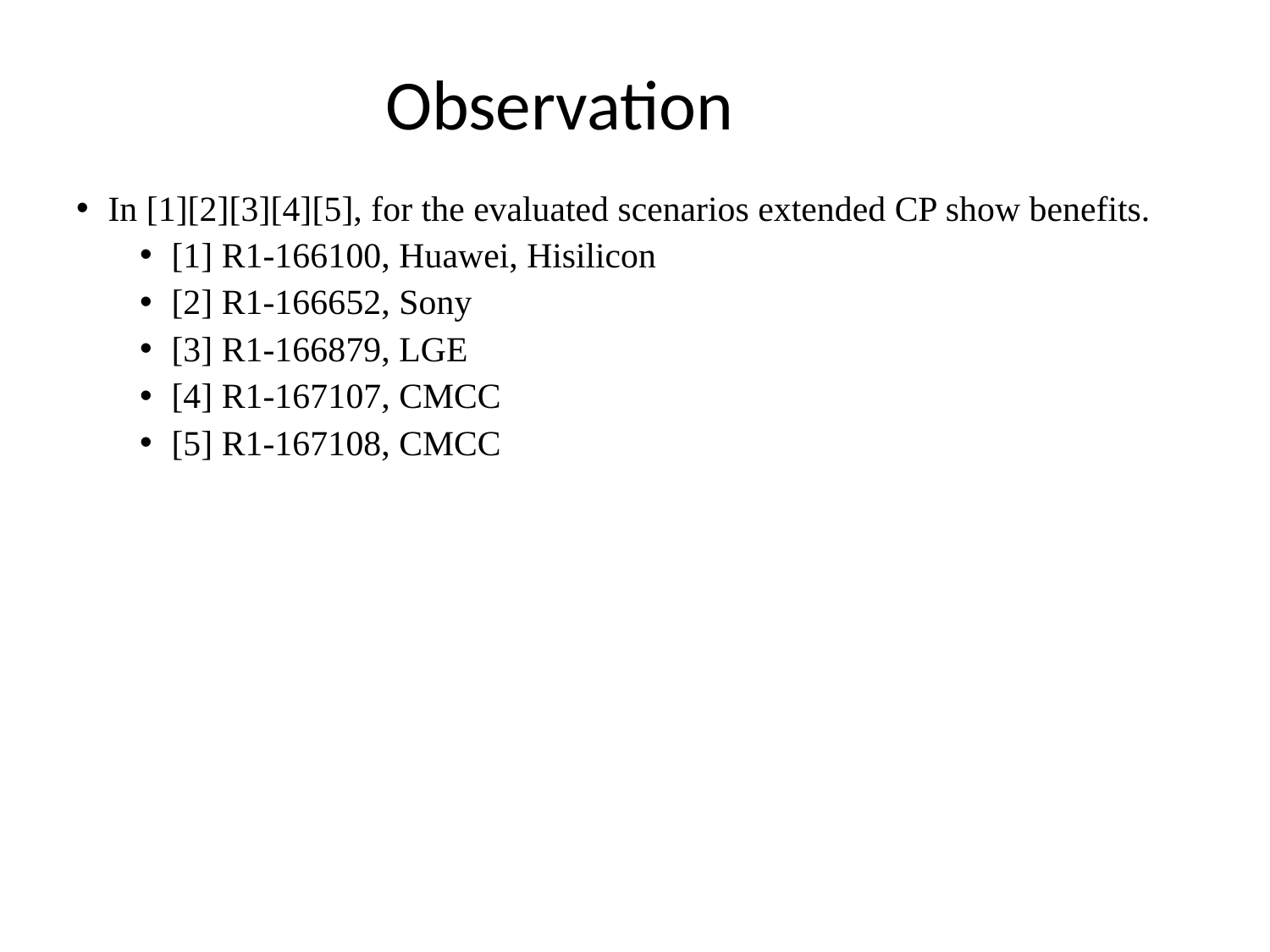

# Observation
In [1][2][3][4][5], for the evaluated scenarios extended CP show benefits.
[1] R1-166100, Huawei, Hisilicon
[2] R1-166652, Sony
[3] R1-166879, LGE
[4] R1-167107, CMCC
[5] R1-167108, CMCC